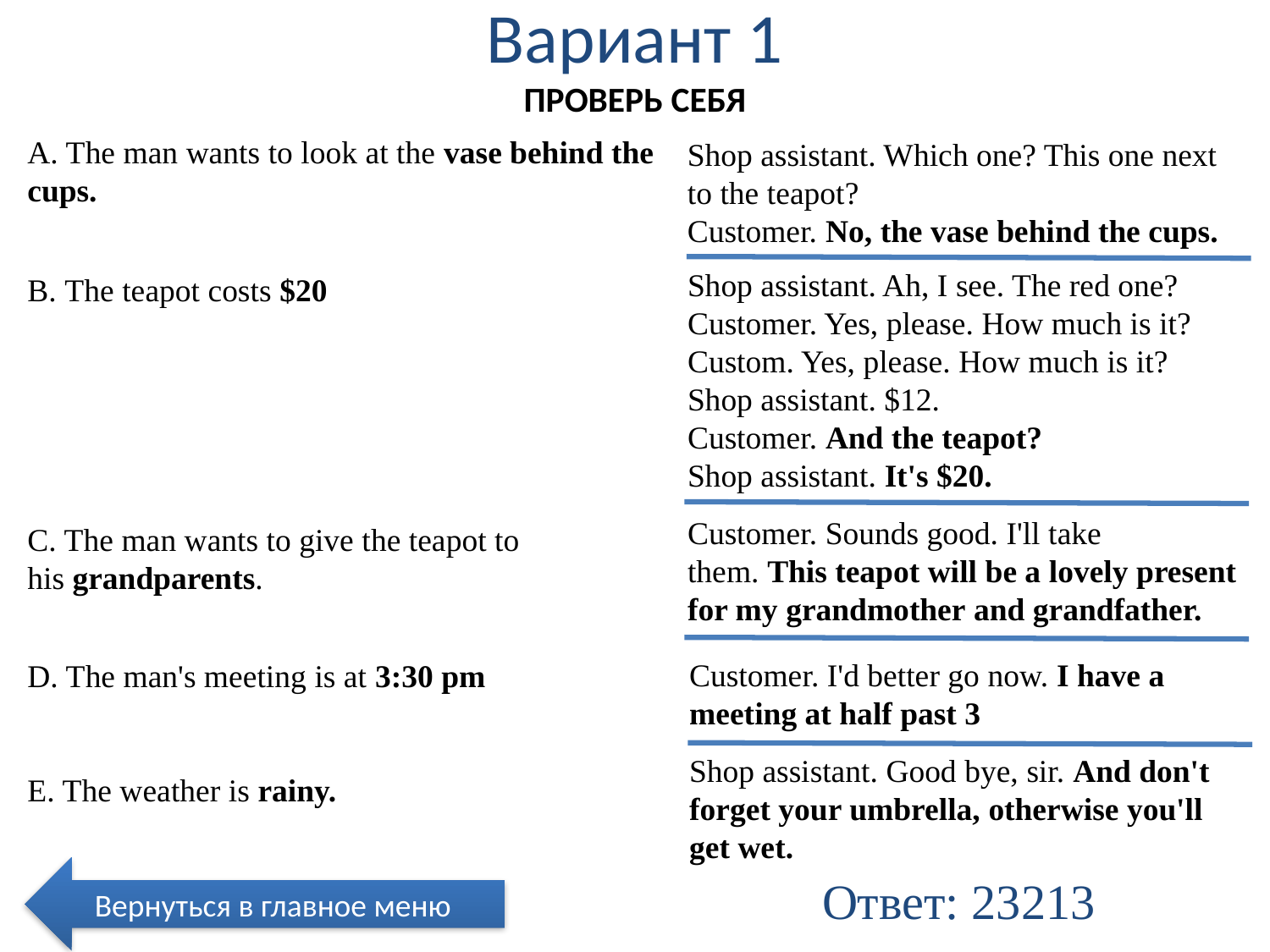

Вариант 1
ПРОВЕРЬ СЕБЯ
A. The man wants to look at the vase behind the cups.

B. The teapot costs $20

C. The man wants to give the teapot to his grandparents.

D. The man's meeting is at 3:30 pm

E. The weather is rainy.

Shop assistant. Which one? This one next to the teapot?
Customer. No, the vase behind the cups.
Shop assistant. Ah, I see. The red one?
Customer. Yes, please. How much is it?
Custom. Yes, please. How much is it?
Shop assistant. $12.
Customer. And the teapot?
Shop assistant. It's $20.
Customer. Sounds good. I'll take them. This teapot will be a lovely present for my grandmother and grandfather.
Customer. I'd better go now. I have a meeting at half past 3
Shop assistant. Good bye, sir. And don't forget your umbrella, otherwise you'll get wet.
Вернуться в главное меню
Ответ: 23213